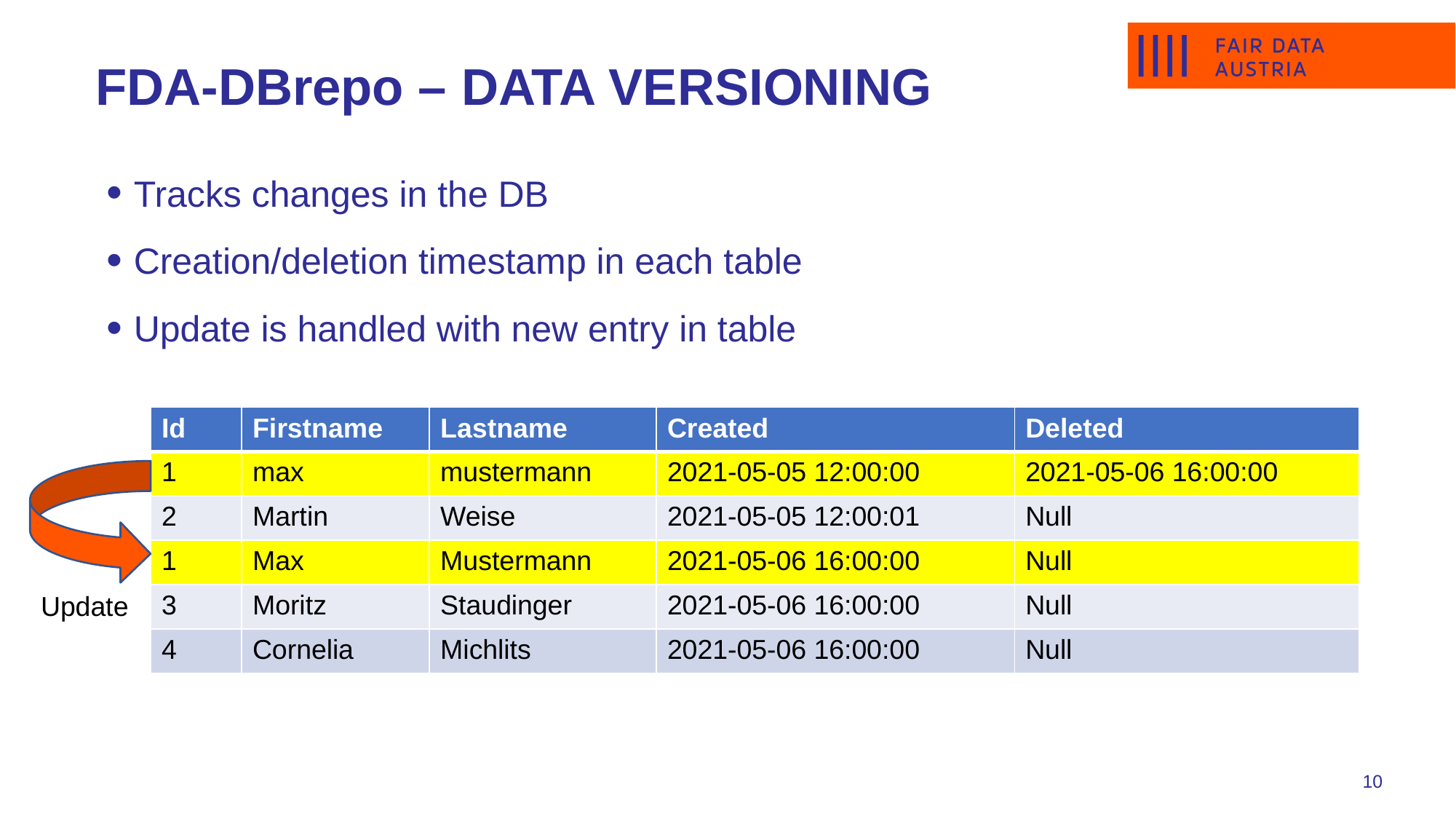

# Fda-DBrepo – Data versioning
Tracks changes in the DB
Creation/deletion timestamp in each table
Update is handled with new entry in table
| Id | Firstname | Lastname | Created | Deleted |
| --- | --- | --- | --- | --- |
| 1 | max | mustermann | 2021-05-05 12:00:00 | 2021-05-06 16:00:00 |
| 2 | Martin | Weise | 2021-05-05 12:00:01 | Null |
| 1 | Max | Mustermann | 2021-05-06 16:00:00 | Null |
| 3 | Moritz | Staudinger | 2021-05-06 16:00:00 | Null |
| 4 | Cornelia | Michlits | 2021-05-06 16:00:00 | Null |

Update